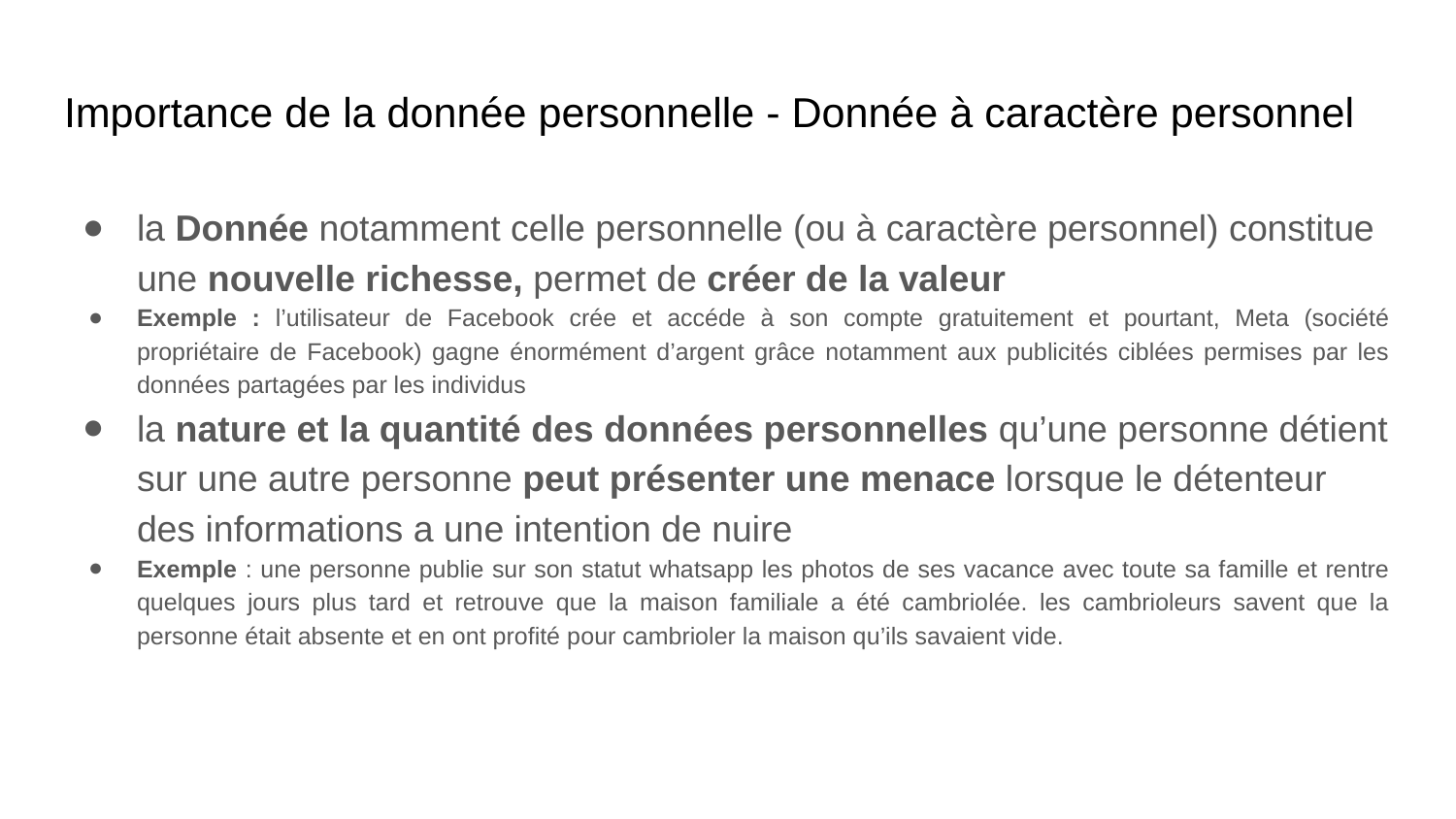

# Importance de la donnée personnelle - Donnée à caractère personnel
la Donnée notamment celle personnelle (ou à caractère personnel) constitue une nouvelle richesse, permet de créer de la valeur
Exemple : l’utilisateur de Facebook crée et accéde à son compte gratuitement et pourtant, Meta (société propriétaire de Facebook) gagne énormément d’argent grâce notamment aux publicités ciblées permises par les données partagées par les individus
la nature et la quantité des données personnelles qu’une personne détient sur une autre personne peut présenter une menace lorsque le détenteur des informations a une intention de nuire
Exemple : une personne publie sur son statut whatsapp les photos de ses vacance avec toute sa famille et rentre quelques jours plus tard et retrouve que la maison familiale a été cambriolée. les cambrioleurs savent que la personne était absente et en ont profité pour cambrioler la maison qu’ils savaient vide.